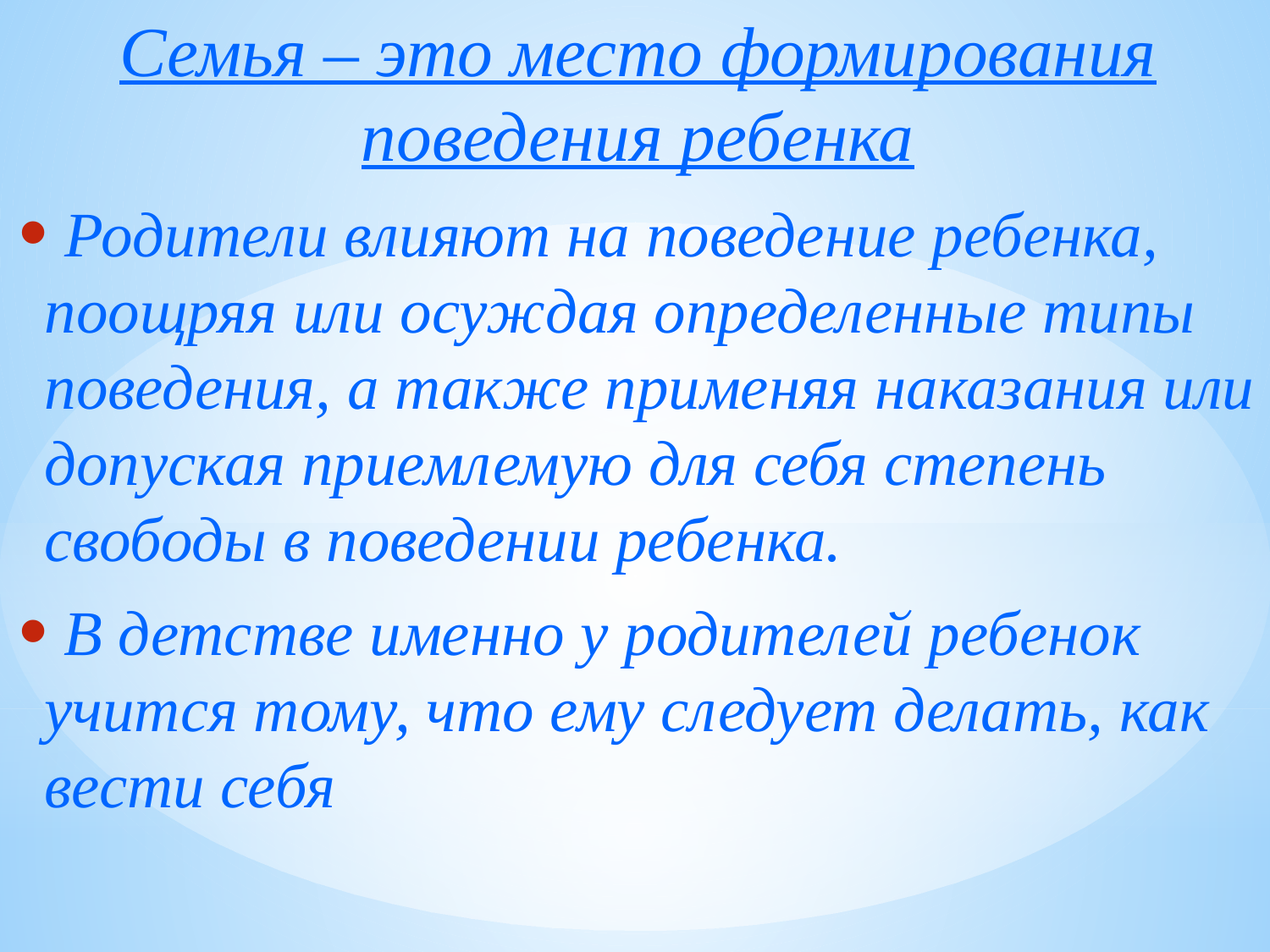

Семья – это место формирования поведения ребенка
 Родители влияют на поведение ребенка, поощряя или осуждая определенные типы поведения, а также применяя наказания или допуская приемлемую для себя степень свободы в поведении ребенка.
 В детстве именно у родителей ребенок учится тому, что ему следует делать, как вести себя